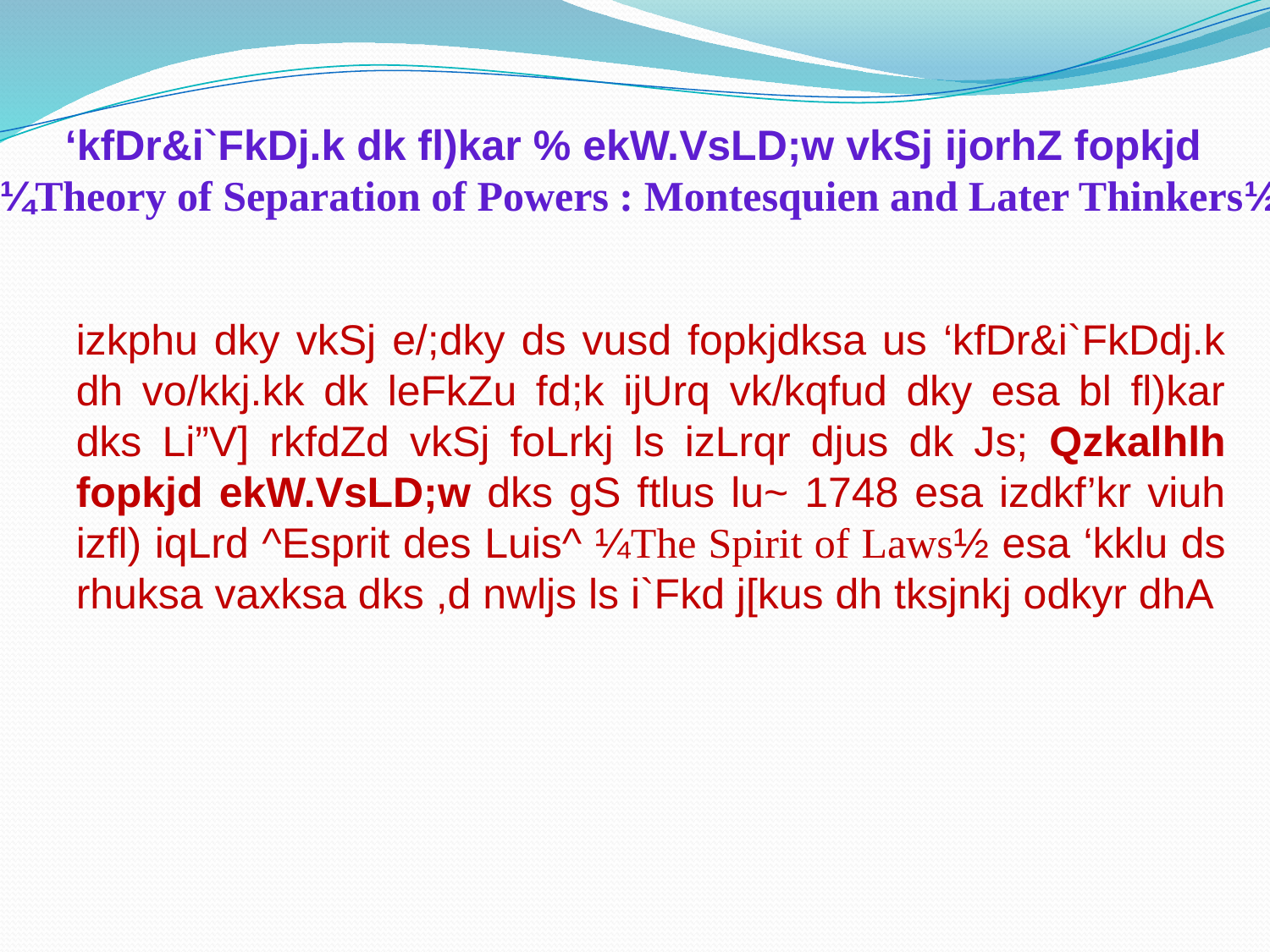

‘kfDr&i`FkDj.k dk fl)kar % ekW.VsLD;w vkSj ijorhZ fopkjd
 ¼Theory of Separation of Powers : Montesquien and Later Thinkers½
izkphu dky vkSj e/;dky ds vusd fopkjdksa us ‘kfDr&i`FkDdj.k dh vo/kkj.kk dk leFkZu fd;k ijUrq vk/kqfud dky esa bl fl)kar dks Li”V] rkfdZd vkSj foLrkj ls izLrqr djus dk Js; Qzkalhlh fopkjd ekW.VsLD;w dks gS ftlus lu~ 1748 esa izdkf’kr viuh izfl) iqLrd ^Esprit des Luis^ ¼The Spirit of Laws½ esa ‘kklu ds rhuksa vaxksa dks ,d nwljs ls i`Fkd j[kus dh tksjnkj odkyr dhA